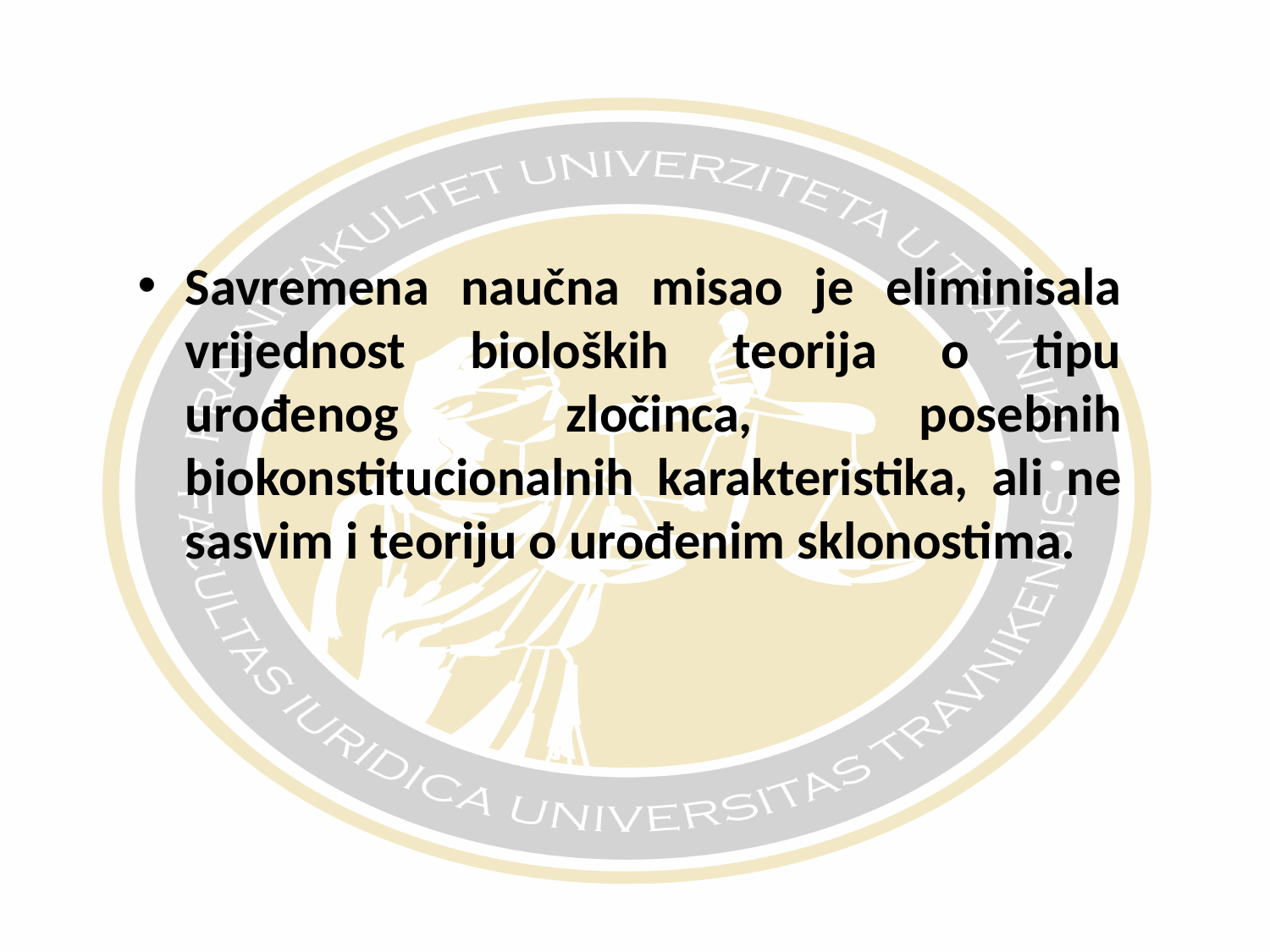

#
Savremena naučna misao je eliminisala vrijednost bioloških teorija o tipu urođenog zločinca, posebnih biokonstitucionalnih karakteristika, ali ne sasvim i teoriju o urođenim sklonostima.